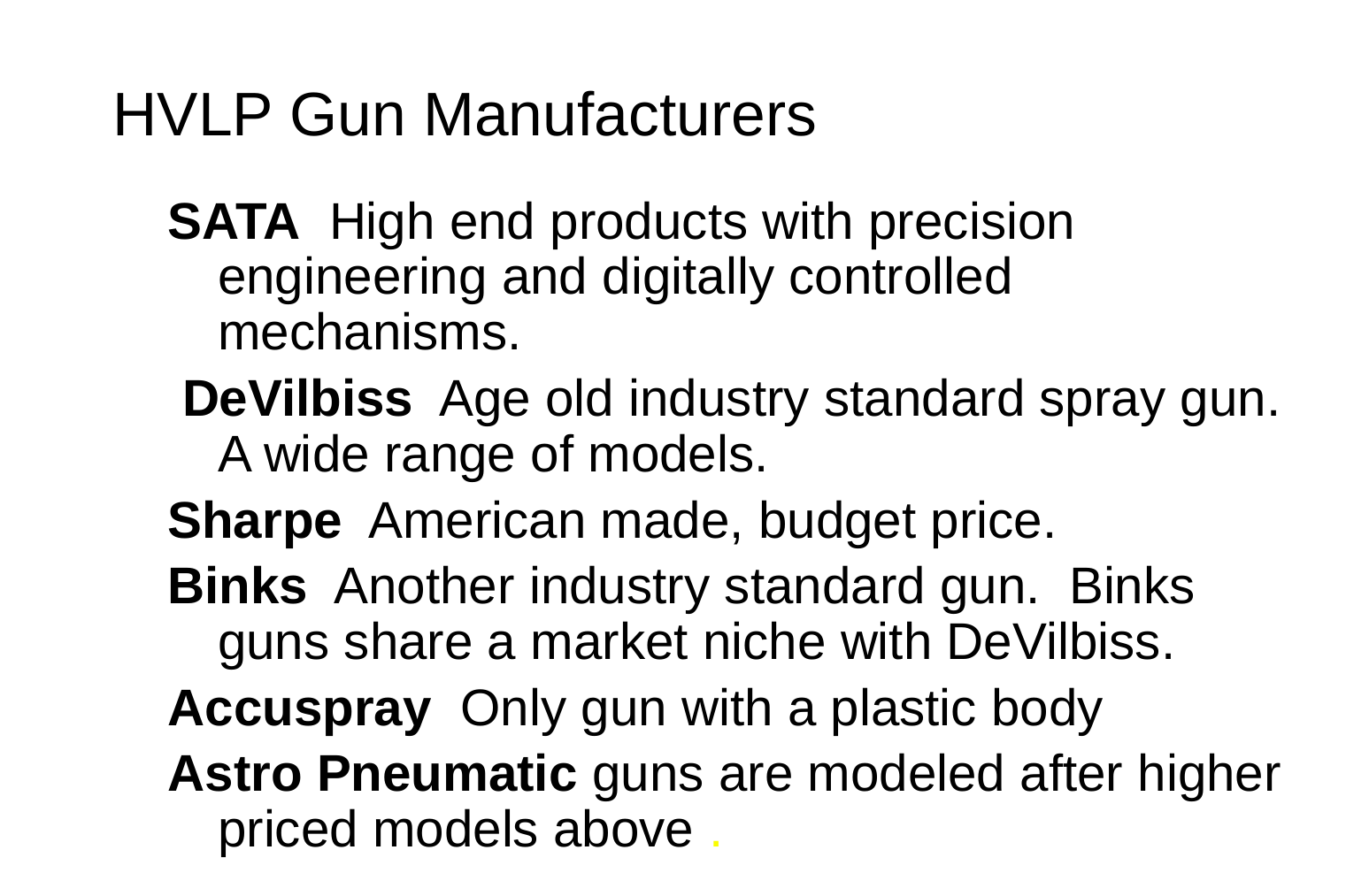

# HVLP Gun Manufacturers

SATA  High end products with precision engineering and digitally controlled mechanisms.
 DeVilbiss  Age old industry standard spray gun. A wide range of models.
Sharpe  American made, budget price.
Binks  Another industry standard gun.  Binks guns share a market niche with DeVilbiss.
Accuspray  Only gun with a plastic body
Astro Pneumatic guns are modeled after higher priced models above .